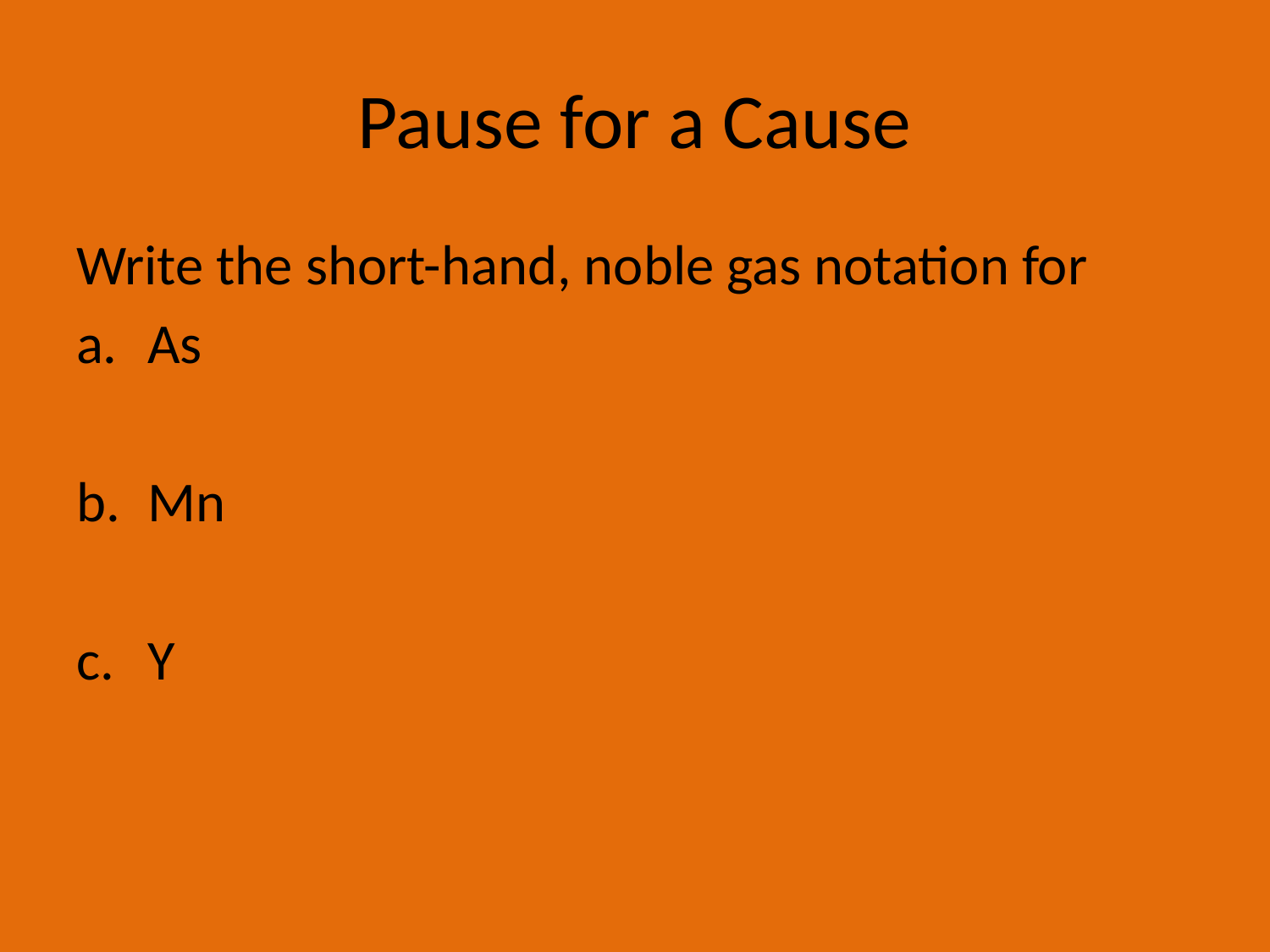

# Pause for a Cause
Write the short-hand, noble gas notation for
As

Mn

Y